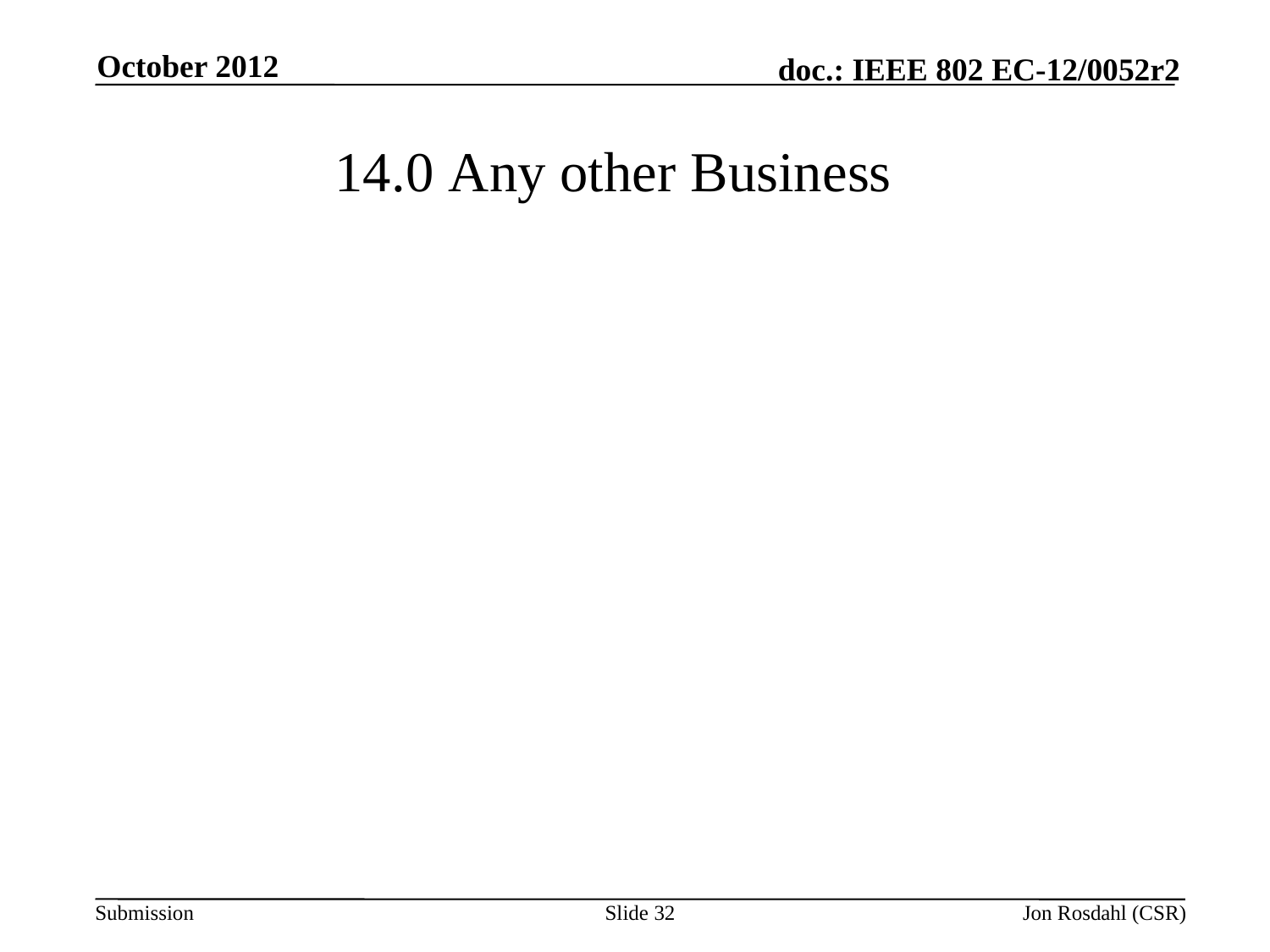

October 2012
# 14.0 Any other Business

Slide 32
Jon Rosdahl (CSR)